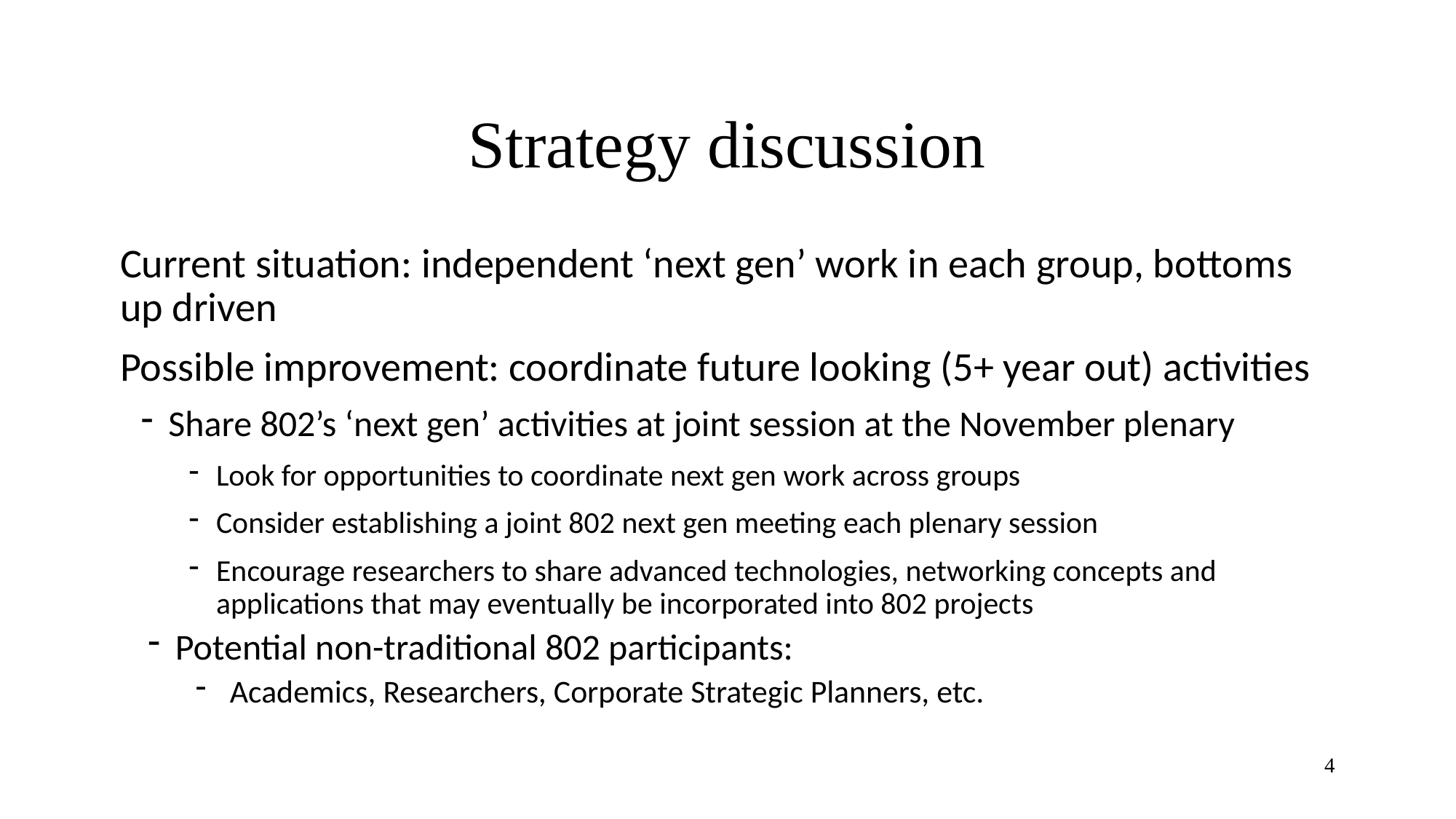

# Strategy discussion
Current situation: independent ‘next gen’ work in each group, bottoms up driven
Possible improvement: coordinate future looking (5+ year out) activities
Share 802’s ‘next gen’ activities at joint session at the November plenary
Look for opportunities to coordinate next gen work across groups
Consider establishing a joint 802 next gen meeting each plenary session
Encourage researchers to share advanced technologies, networking concepts and applications that may eventually be incorporated into 802 projects
Potential non-traditional 802 participants:
Academics, Researchers, Corporate Strategic Planners, etc.
4